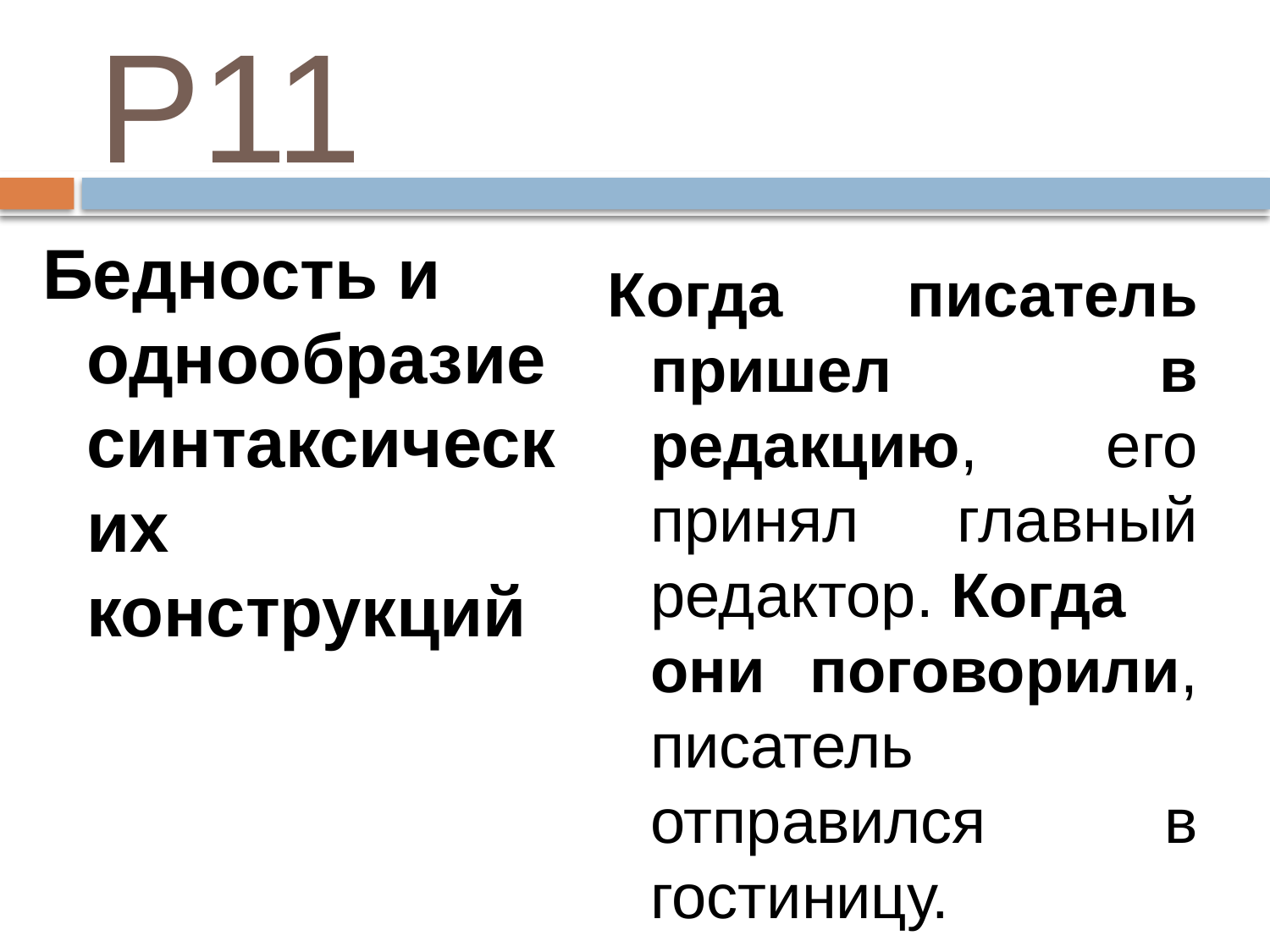

# Р11
Бедность и однообразие синтаксических конструкций
Когда писатель пришел в редакцию, его принял главный редактор. Когда они поговорили, писатель отправился в гостиницу.